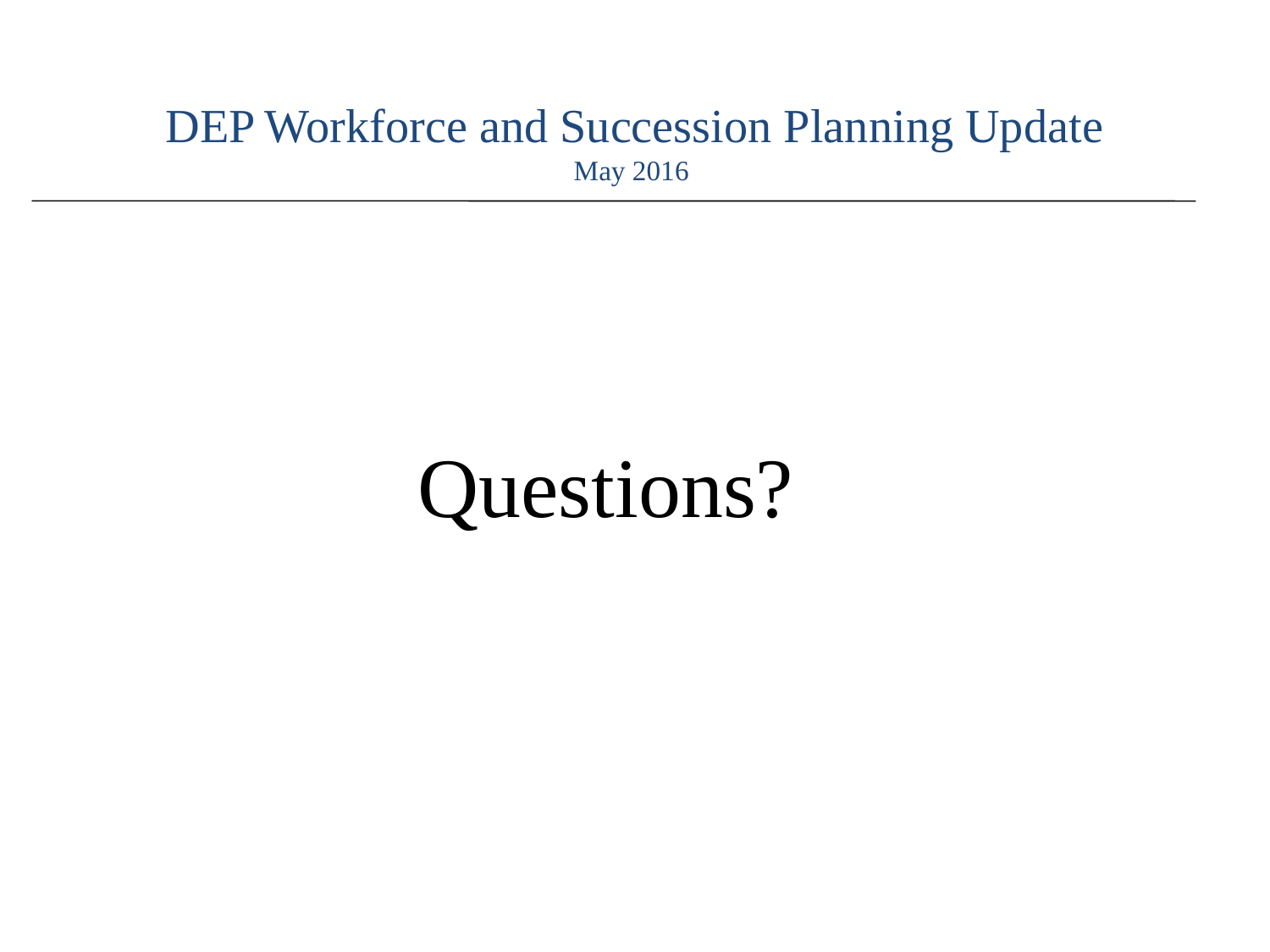

DEP Workforce and Succession Planning Update
May 2016
# Questions?